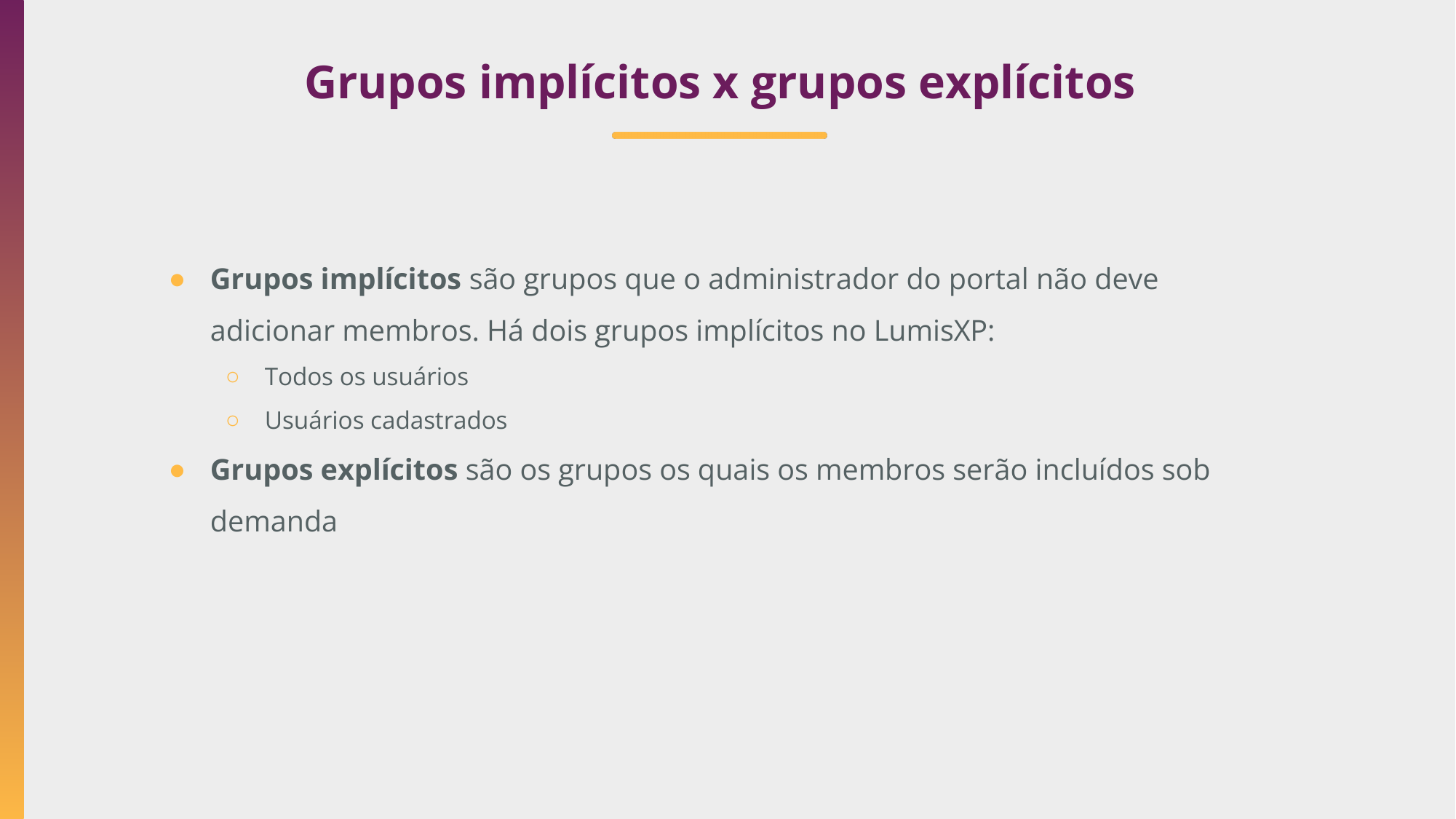

# Grupos implícitos x grupos explícitos
Grupos implícitos são grupos que o administrador do portal não deve adicionar membros. Há dois grupos implícitos no LumisXP:
Todos os usuários
Usuários cadastrados
Grupos explícitos são os grupos os quais os membros serão incluídos sob demanda